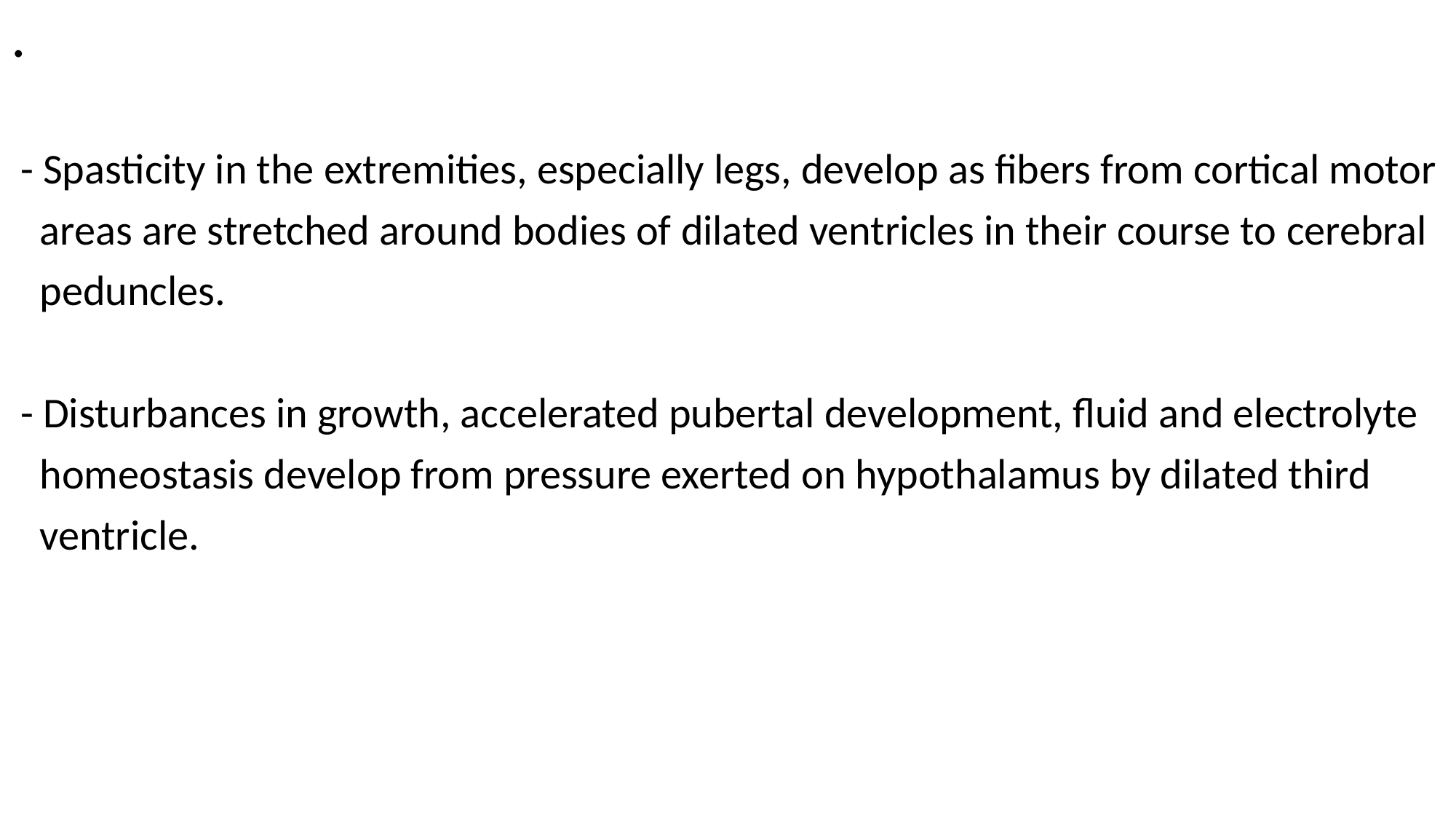

# .

 - Spasticity in the extremities, especially legs, develop as fibers from cortical motor
   areas are stretched around bodies of dilated ventricles in their course to cerebral
   peduncles.

 - Disturbances in growth, accelerated pubertal development, fluid and electrolyte
   homeostasis develop from pressure exerted on hypothalamus by dilated third
   ventricle.